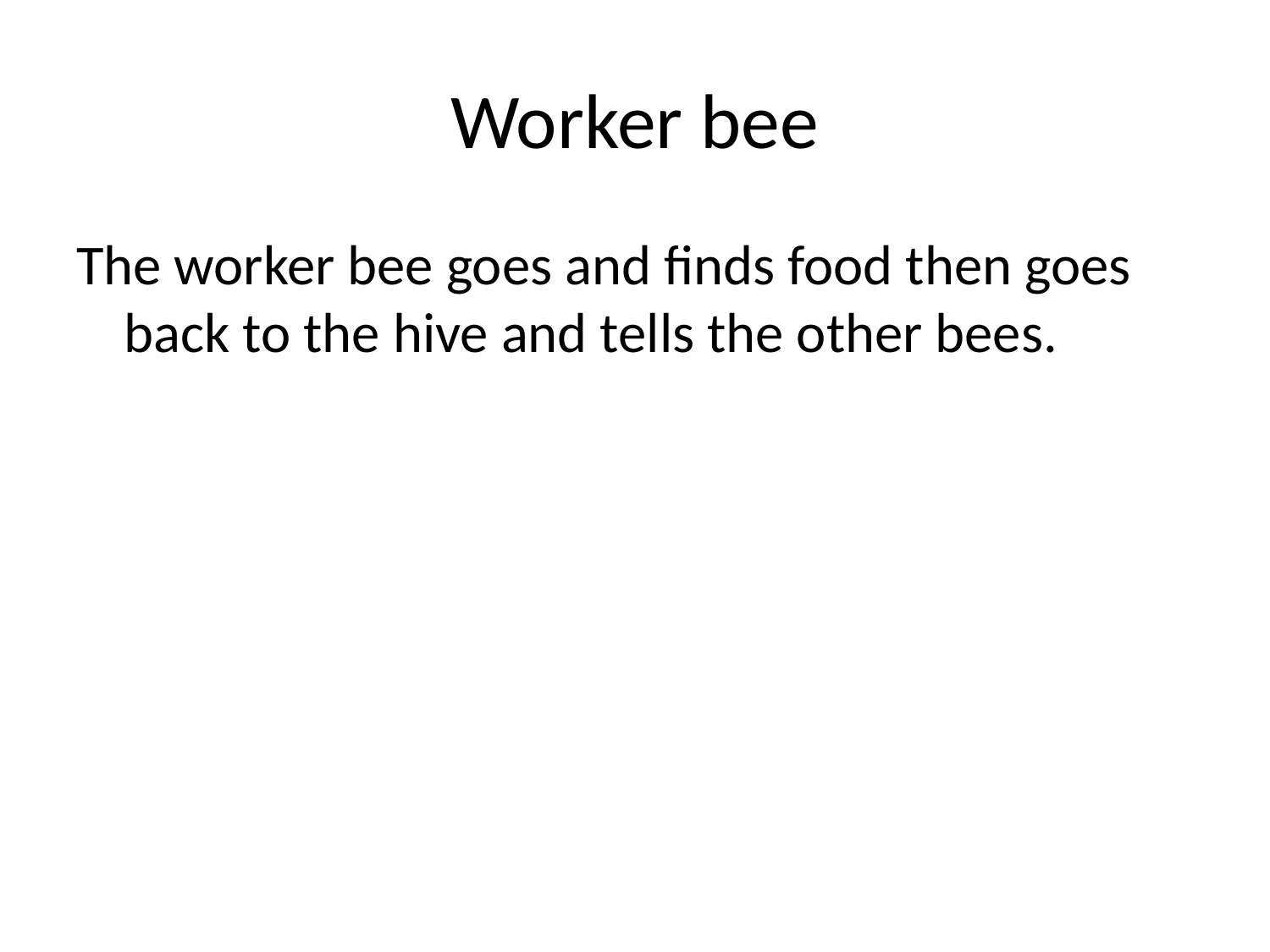

# Worker bee
The worker bee goes and finds food then goes back to the hive and tells the other bees.